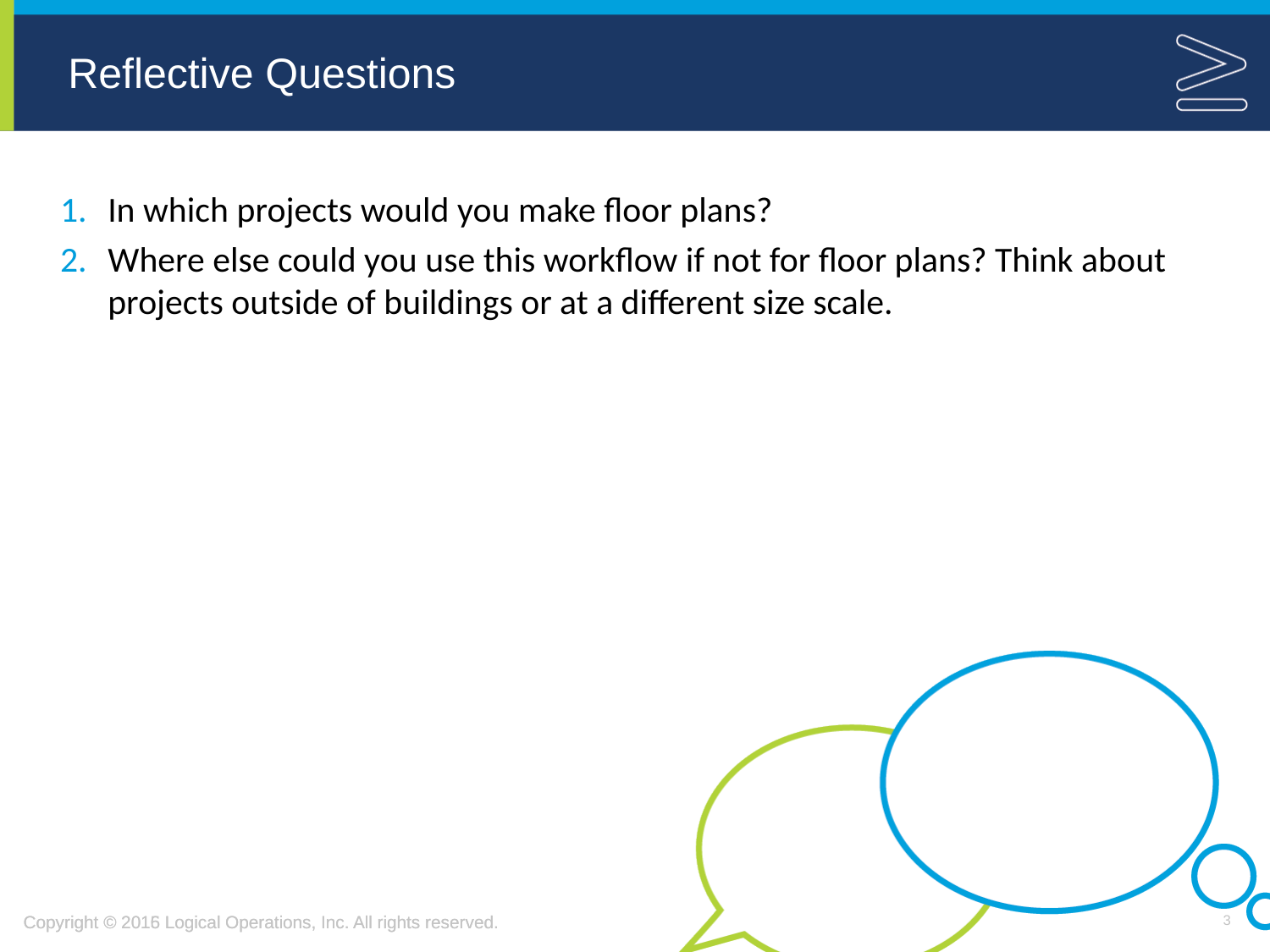

# Reflective Questions
In which projects would you make floor plans?
Where else could you use this workflow if not for floor plans? Think about projects outside of buildings or at a different size scale.
3